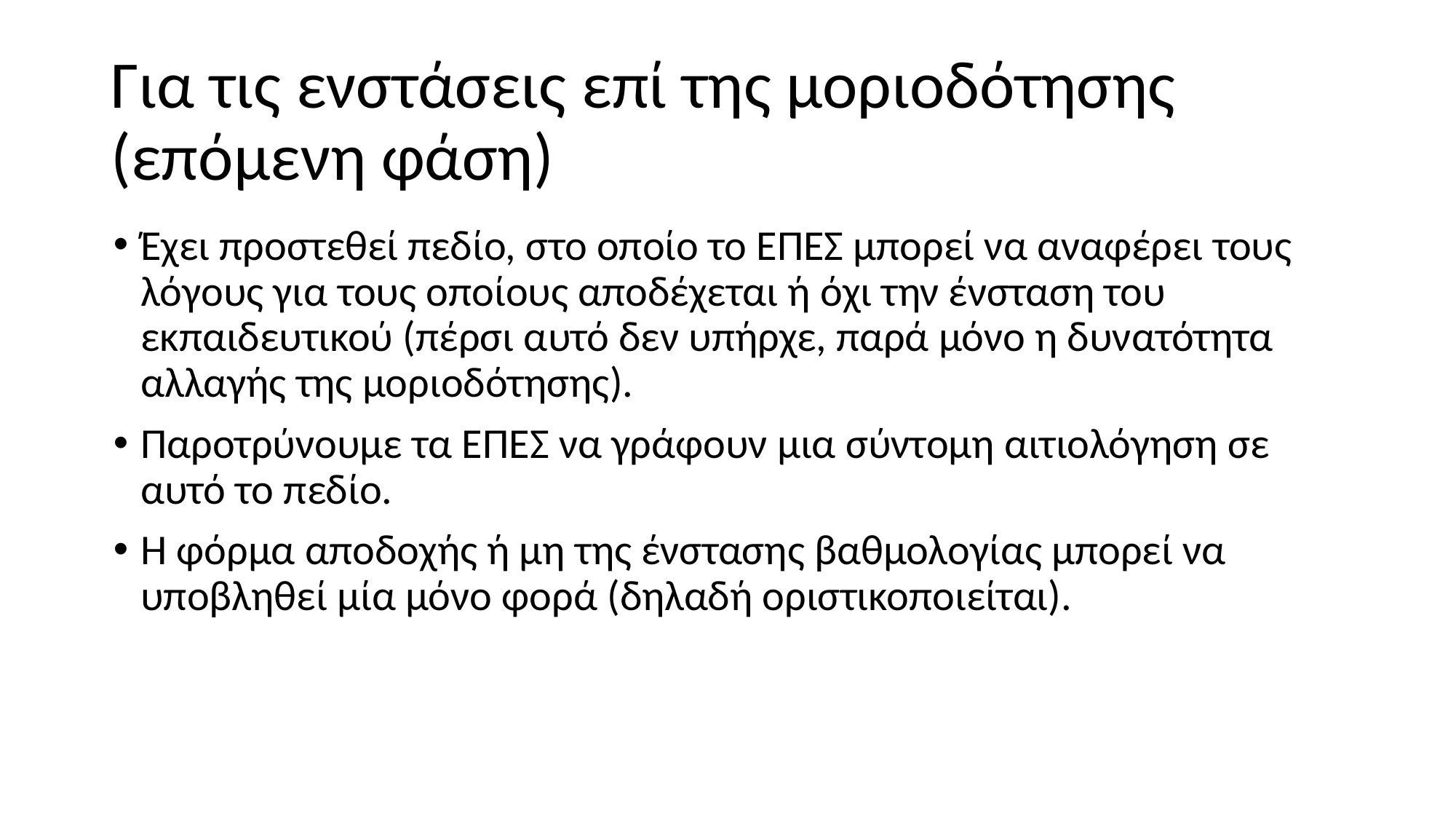

# Για τις ενστάσεις επί της μοριοδότησης (επόμενη φάση)
Έχει προστεθεί πεδίο, στο οποίο το ΕΠΕΣ μπορεί να αναφέρει τους λόγους για τους οποίους αποδέχεται ή όχι την ένσταση του εκπαιδευτικού (πέρσι αυτό δεν υπήρχε, παρά μόνο η δυνατότητα αλλαγής της μοριοδότησης).
Παροτρύνουμε τα ΕΠΕΣ να γράφουν μια σύντομη αιτιολόγηση σε αυτό το πεδίο.
Η φόρμα αποδοχής ή μη της ένστασης βαθμολογίας μπορεί να υποβληθεί μία μόνο φορά (δηλαδή οριστικοποιείται).